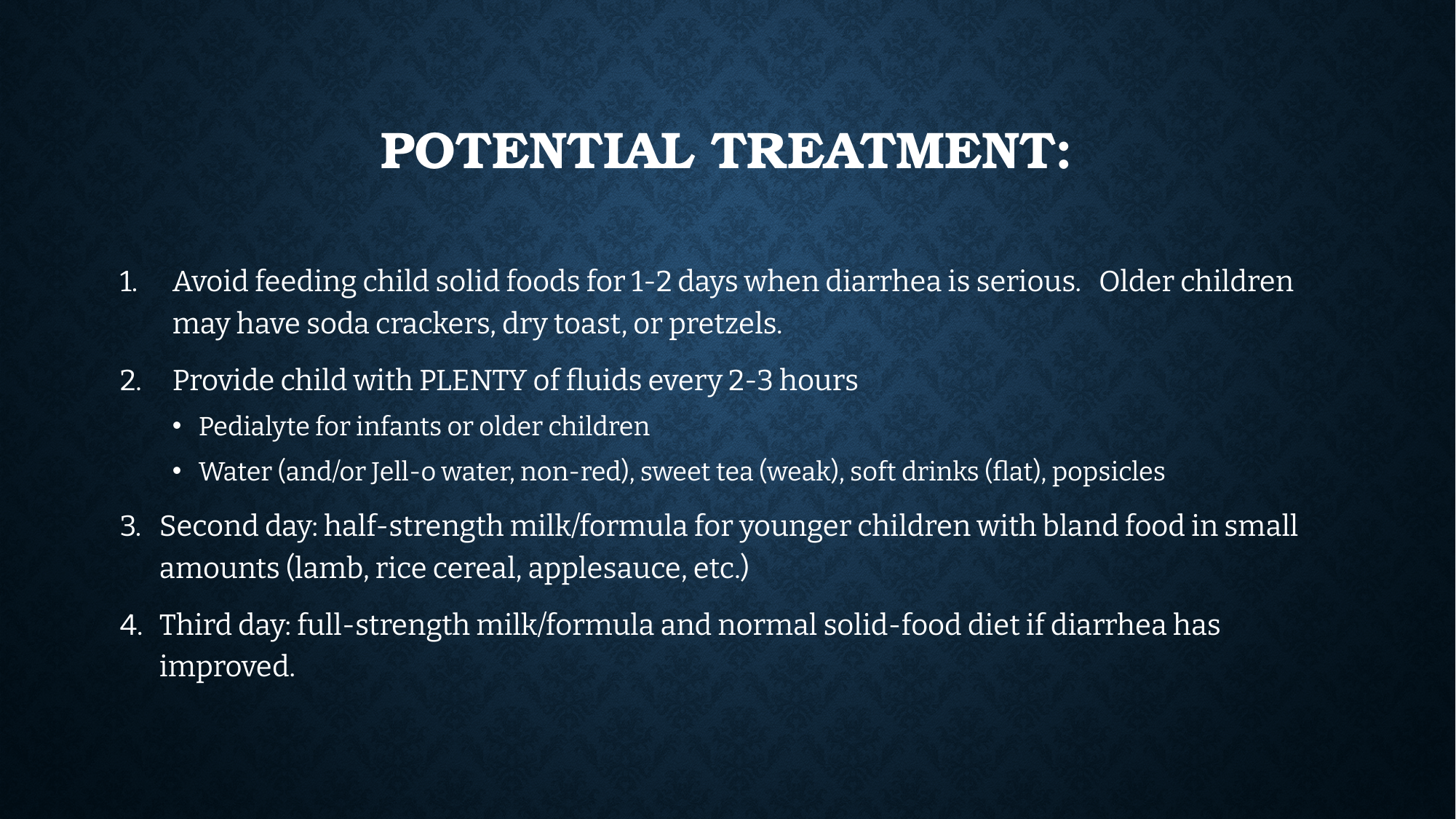

# Potential treatment:
Avoid feeding child solid foods for 1-2 days when diarrhea is serious.   Older children may have soda crackers, dry toast, or pretzels.
Provide child with PLENTY of fluids every 2-3 hours
Pedialyte for infants or older children
Water (and/or Jell-o water, non-red), sweet tea (weak), soft drinks (flat), popsicles
Second day: half-strength milk/formula for younger children with bland food in small amounts (lamb, rice cereal, applesauce, etc.)
Third day: full-strength milk/formula and normal solid-food diet if diarrhea has improved.